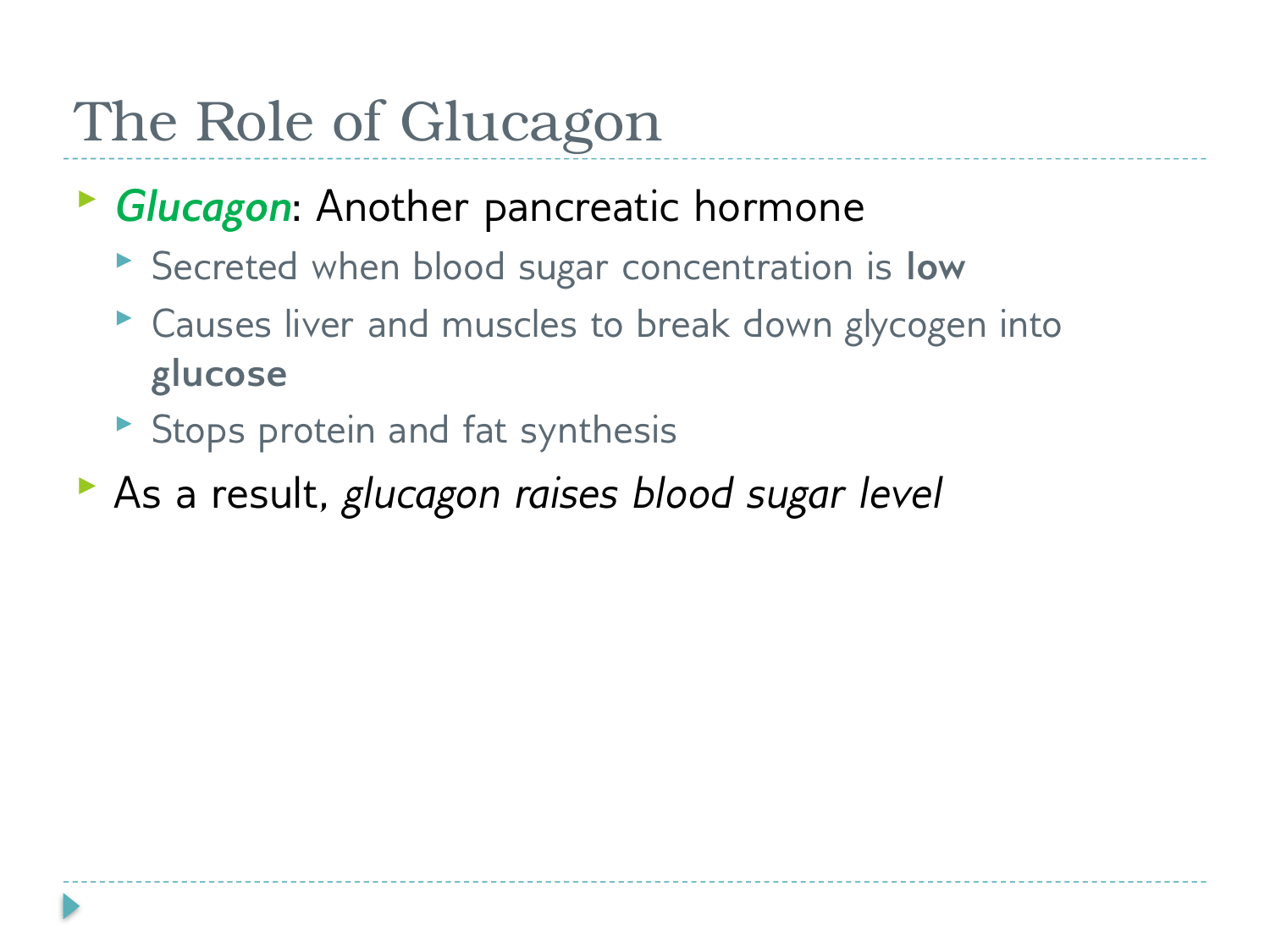

# The Role of Glucagon
Glucagon: Another pancreatic hormone
Secreted when blood sugar concentration is low
Causes liver and muscles to break down glycogen into glucose
Stops protein and fat synthesis
As a result, glucagon raises blood sugar level